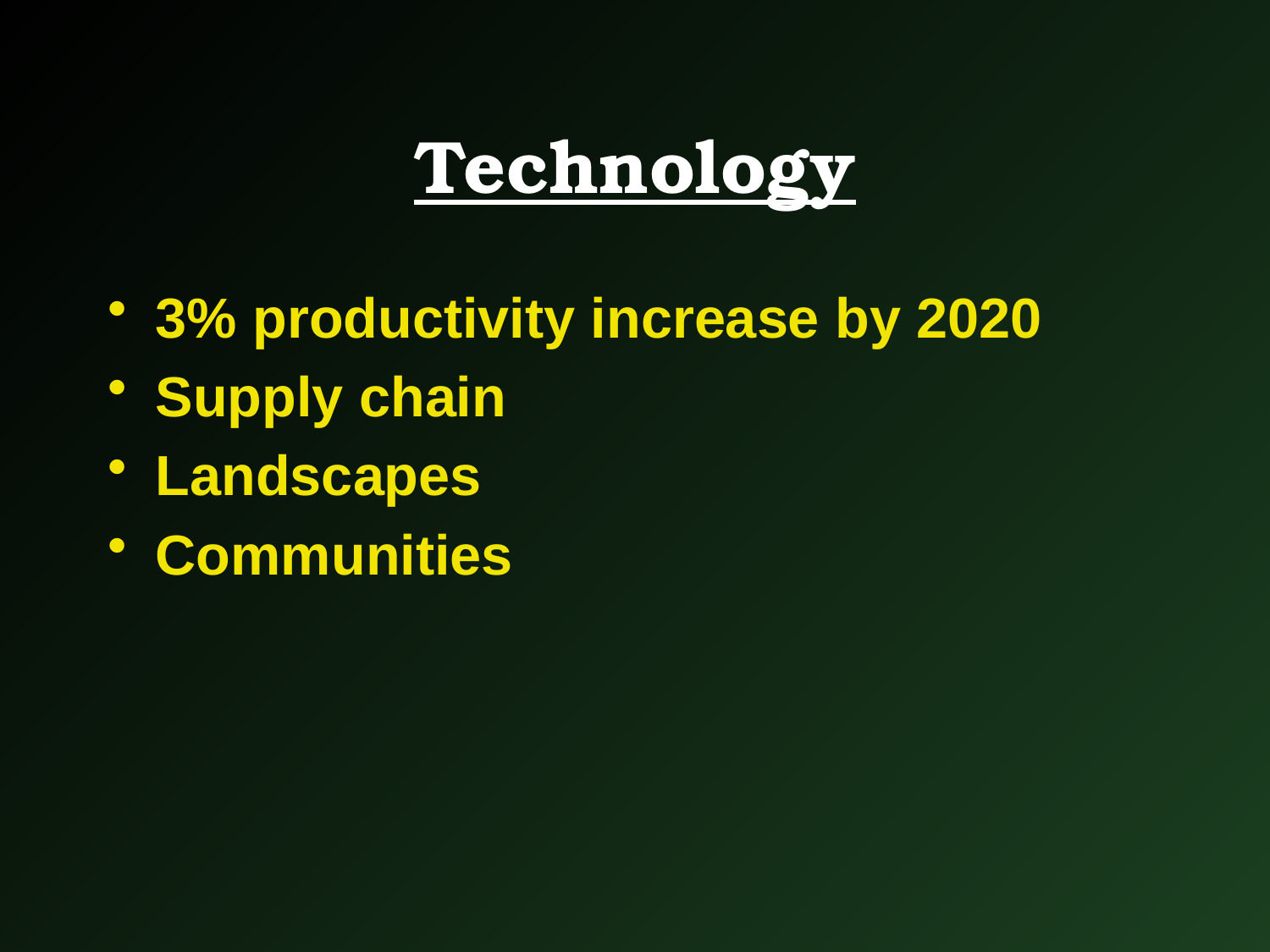

# Technology
3% productivity increase by 2020
Supply chain
Landscapes
Communities